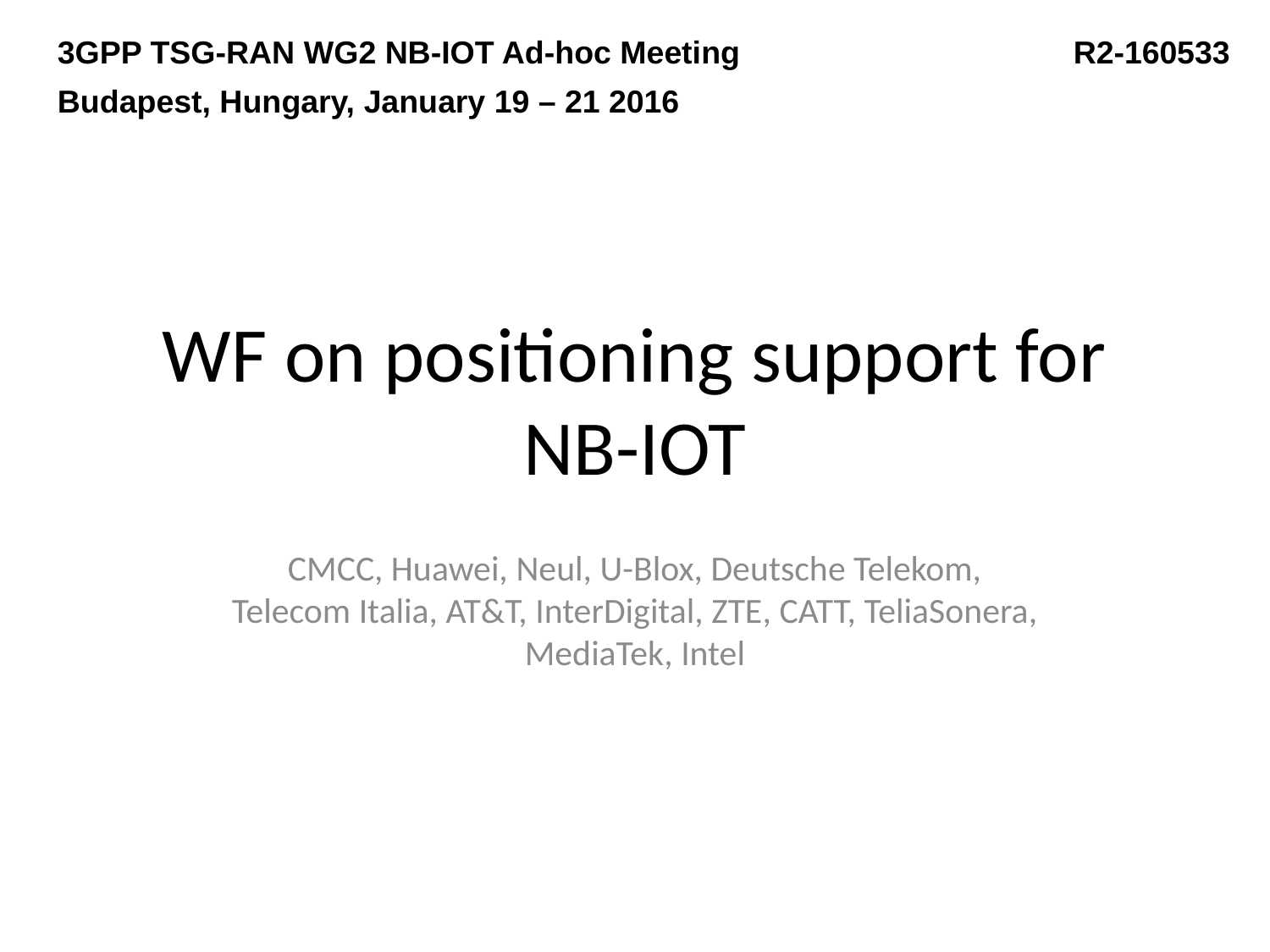

3GPP TSG-RAN WG2 NB-IOT Ad-hoc Meeting			R2-160533
Budapest, Hungary, January 19 – 21 2016
# WF on positioning support for NB-IOT
CMCC, Huawei, Neul, U-Blox, Deutsche Telekom, Telecom Italia, AT&T, InterDigital, ZTE, CATT, TeliaSonera, MediaTek, Intel